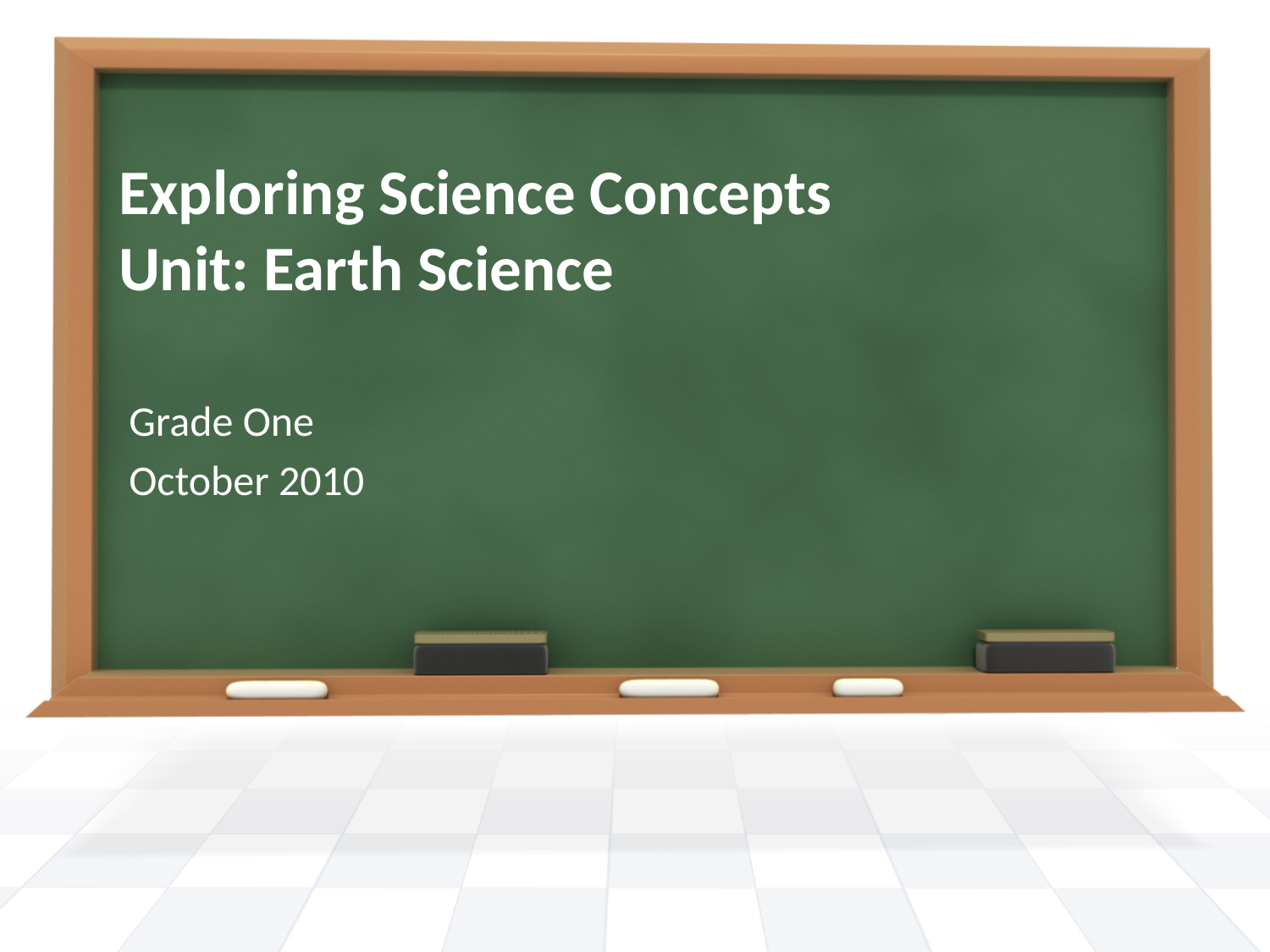

# Exploring Science Concepts Unit: Earth Science

Grade One
October 2010